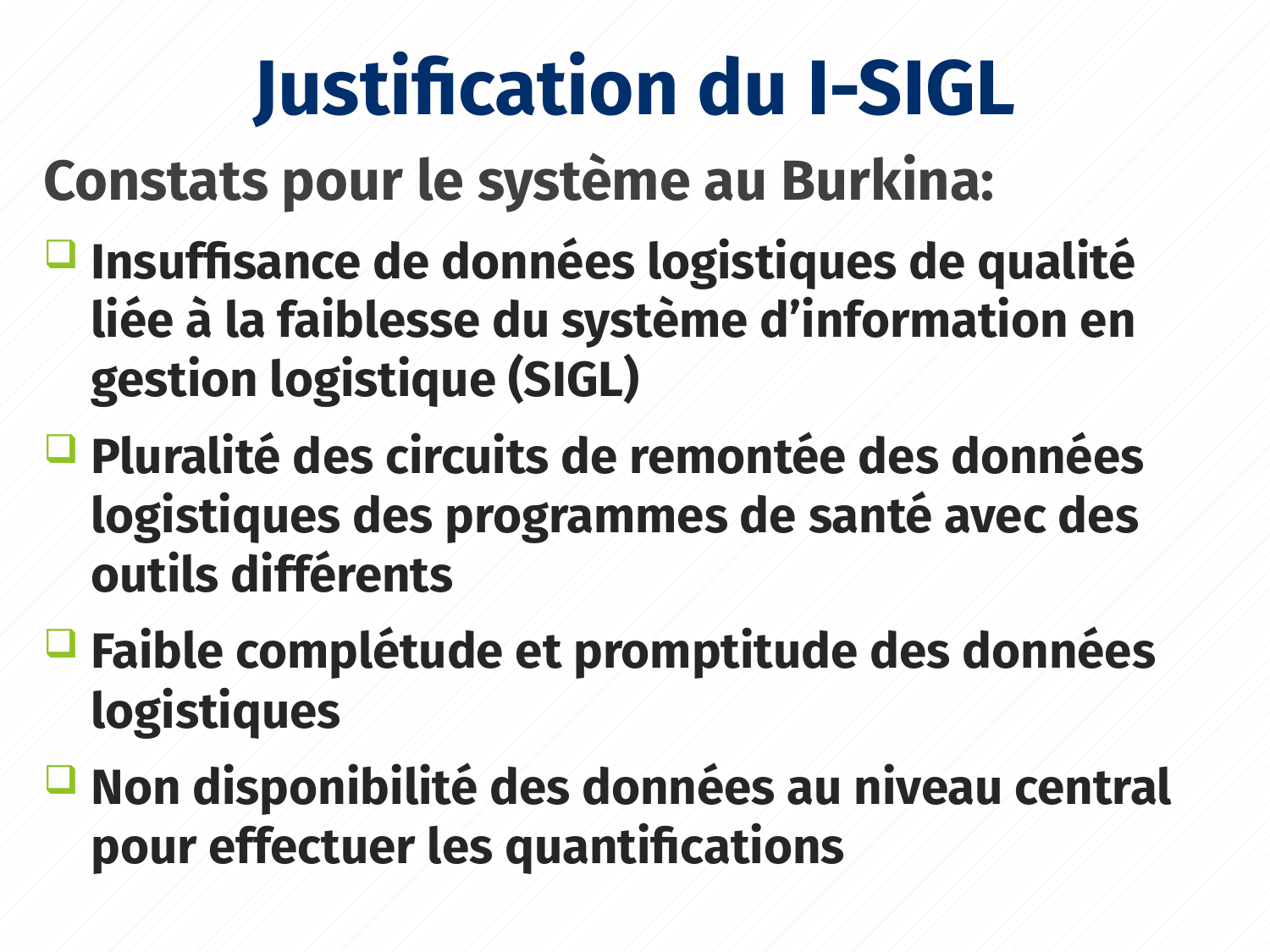

# Justification du I-SIGL
Constats pour le système au Burkina:
Insuffisance de données logistiques de qualité liée à la faiblesse du système d’information en gestion logistique (SIGL)
Pluralité des circuits de remontée des données logistiques des programmes de santé avec des outils différents
Faible complétude et promptitude des données logistiques
Non disponibilité des données au niveau central pour effectuer les quantifications